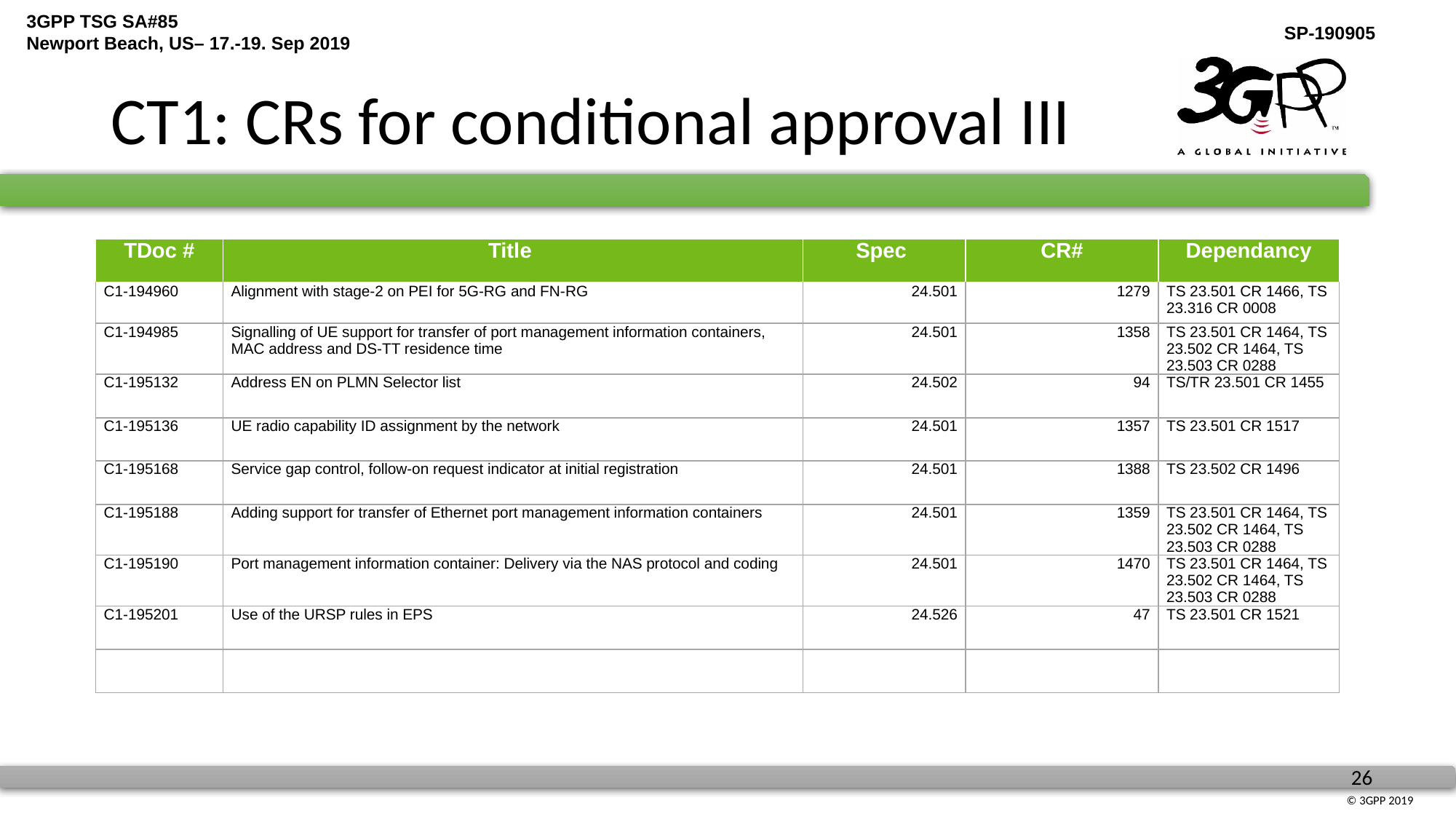

# CT1: CRs for conditional approval III
| TDoc # | Title | Spec | CR# | Dependancy |
| --- | --- | --- | --- | --- |
| C1-194960 | Alignment with stage-2 on PEI for 5G-RG and FN-RG | 24.501 | 1279 | TS 23.501 CR 1466, TS 23.316 CR 0008 |
| C1-194985 | Signalling of UE support for transfer of port management information containers, MAC address and DS-TT residence time | 24.501 | 1358 | TS 23.501 CR 1464, TS 23.502 CR 1464, TS 23.503 CR 0288 |
| C1-195132 | Address EN on PLMN Selector list | 24.502 | 94 | TS/TR 23.501 CR 1455 |
| C1-195136 | UE radio capability ID assignment by the network | 24.501 | 1357 | TS 23.501 CR 1517 |
| C1-195168 | Service gap control, follow-on request indicator at initial registration | 24.501 | 1388 | TS 23.502 CR 1496 |
| C1-195188 | Adding support for transfer of Ethernet port management information containers | 24.501 | 1359 | TS 23.501 CR 1464, TS 23.502 CR 1464, TS 23.503 CR 0288 |
| C1-195190 | Port management information container: Delivery via the NAS protocol and coding | 24.501 | 1470 | TS 23.501 CR 1464, TS 23.502 CR 1464, TS 23.503 CR 0288 |
| C1-195201 | Use of the URSP rules in EPS | 24.526 | 47 | TS 23.501 CR 1521 |
|  |  |  |  |  |